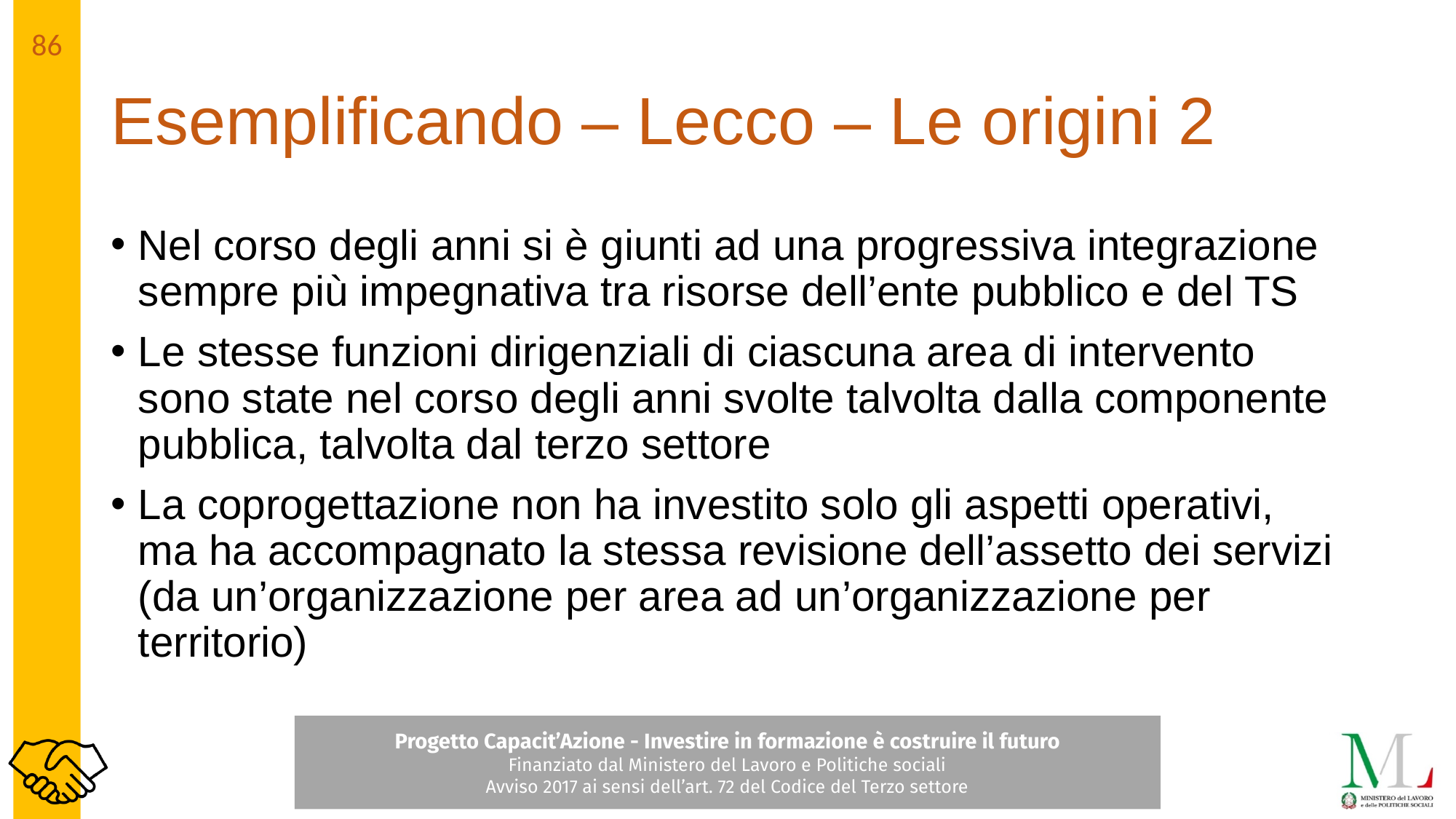

# Esemplificando – Lecco – Le origini 2
Nel corso degli anni si è giunti ad una progressiva integrazione sempre più impegnativa tra risorse dell’ente pubblico e del TS
Le stesse funzioni dirigenziali di ciascuna area di intervento sono state nel corso degli anni svolte talvolta dalla componente pubblica, talvolta dal terzo settore
La coprogettazione non ha investito solo gli aspetti operativi, ma ha accompagnato la stessa revisione dell’assetto dei servizi (da un’organizzazione per area ad un’organizzazione per territorio)
86